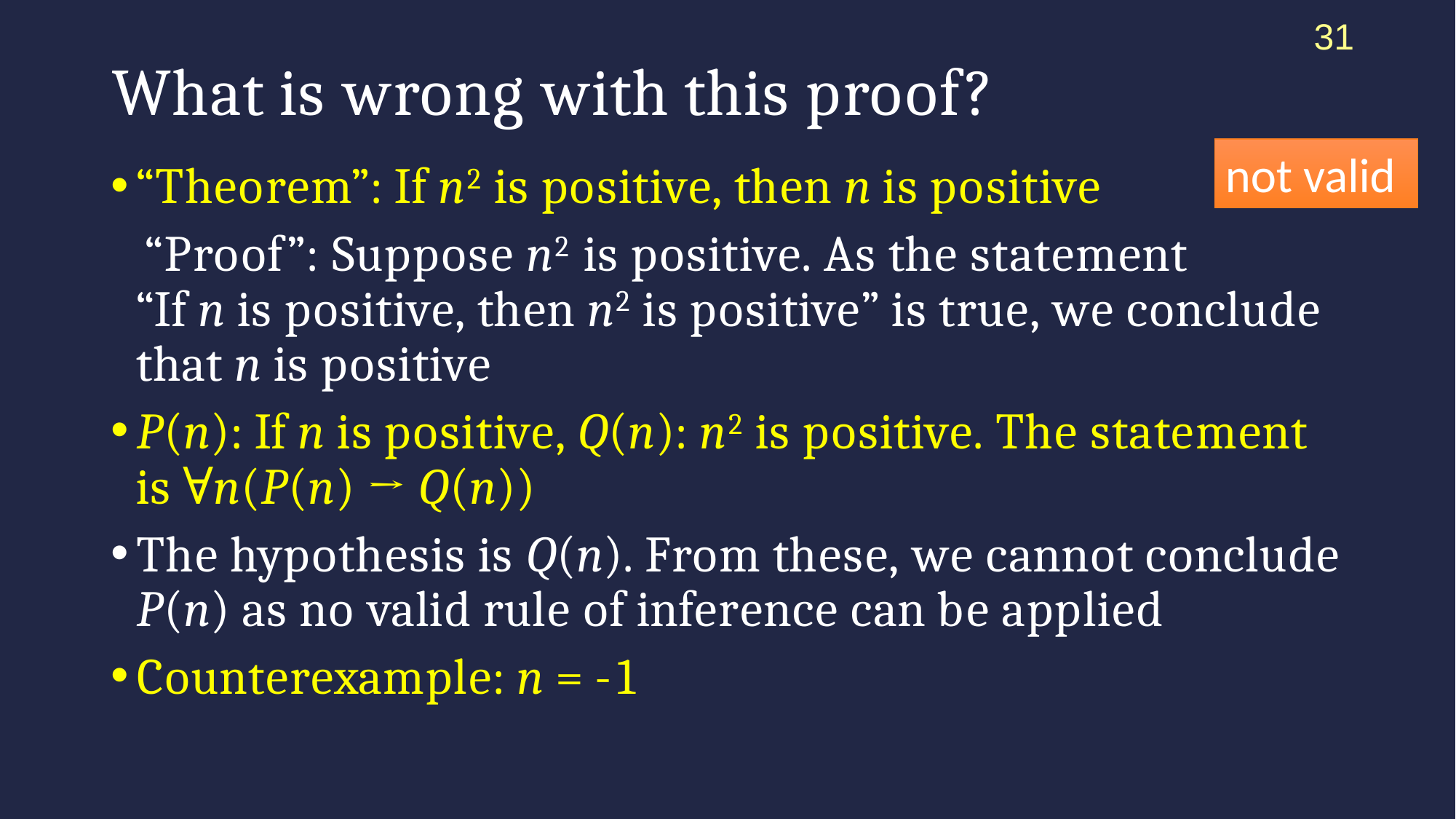

31
# What is wrong with this proof?
not valid
“Theorem”: If n2 is positive, then n is positive
   “Proof”: Suppose n2  is positive. As the statement
“If n is positive, then n2 is positive” is true, we conclude that n is positive
P(n): If n is positive, Q(n): n2 is positive. The statement is ∀n(P(n) → Q(n))
The hypothesis is Q(n). From these, we cannot conclude P(n) as no valid rule of inference can be applied
Counterexample: n = -1